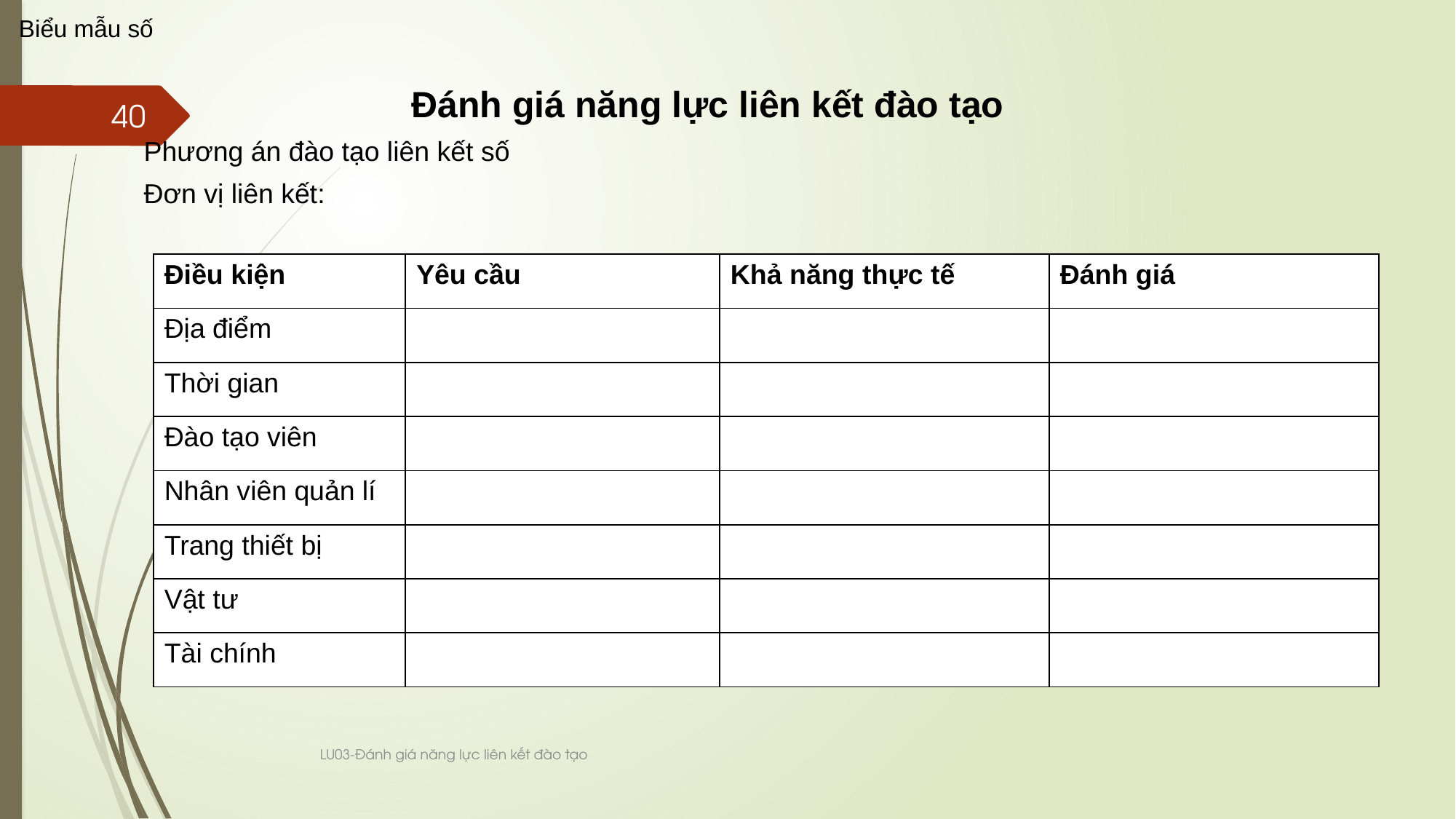

Biểu mẫu số
Đánh giá năng lực liên kết đào tạo
Phương án đào tạo liên kết số
Đơn vị liên kết:
40
| Điều kiện | Yêu cầu | Khả năng thực tế | Đánh giá |
| --- | --- | --- | --- |
| Địa điểm |  |  |  |
| Thời gian |  |  |  |
| Đào tạo viên |  |  |  |
| Nhân viên quản lí |  |  |  |
| Trang thiết bị |  |  |  |
| Vật tư |  |  |  |
| Tài chính |  |  |  |
LU03-Đánh giá năng lực liên kết đào tạo